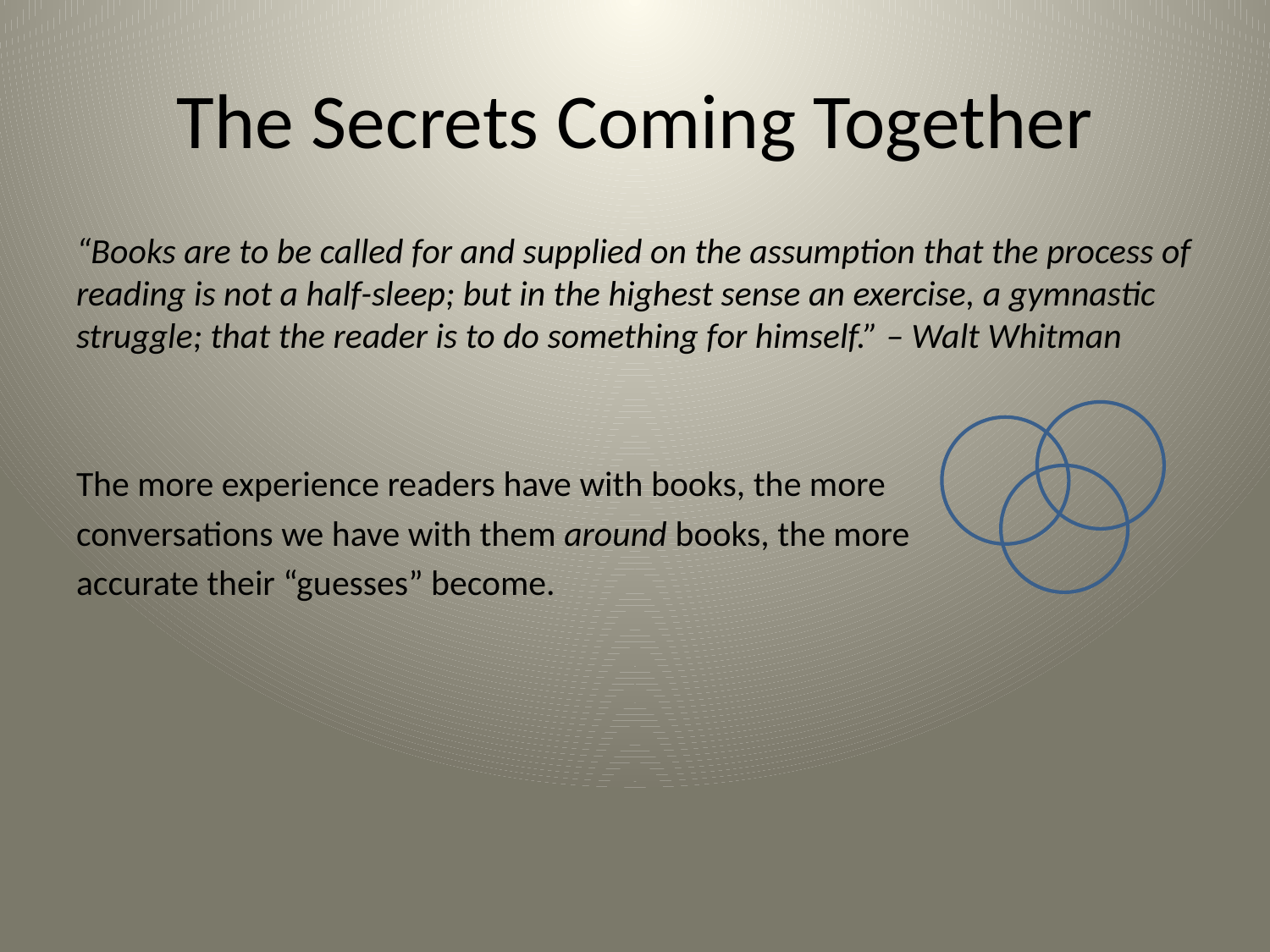

# The Secrets Coming Together
“Books are to be called for and supplied on the assumption that the process of reading is not a half-sleep; but in the highest sense an exercise, a gymnastic struggle; that the reader is to do something for himself.” – Walt Whitman

The more experience readers have with books, the more
conversations we have with them around books, the more
accurate their “guesses” become.